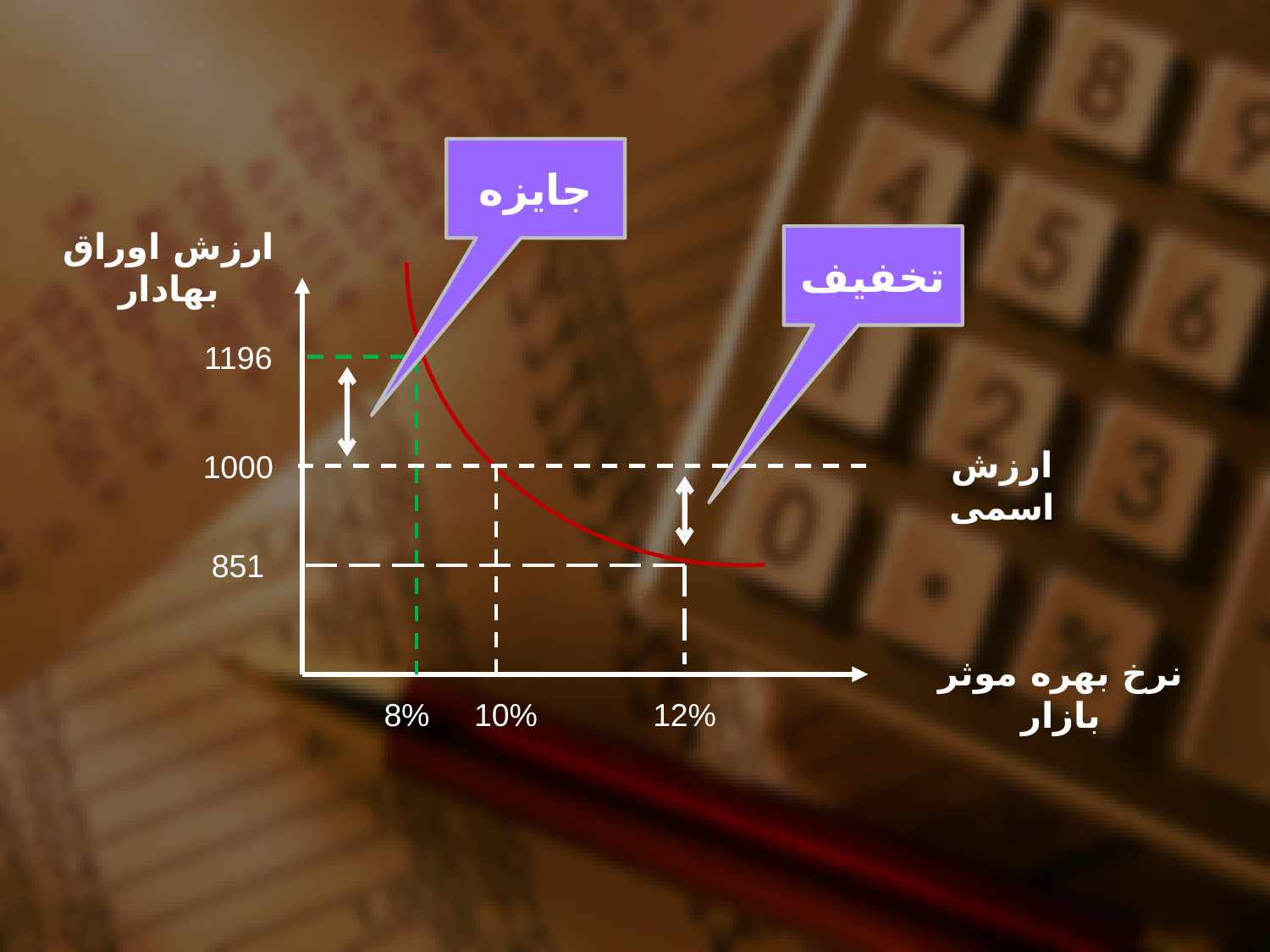

جایزه
ارزش اوراق بهادار
تخفیف
1196
ارزش اسمی
1000
851
نرخ بهره موثر بازار
8%
10%
12%